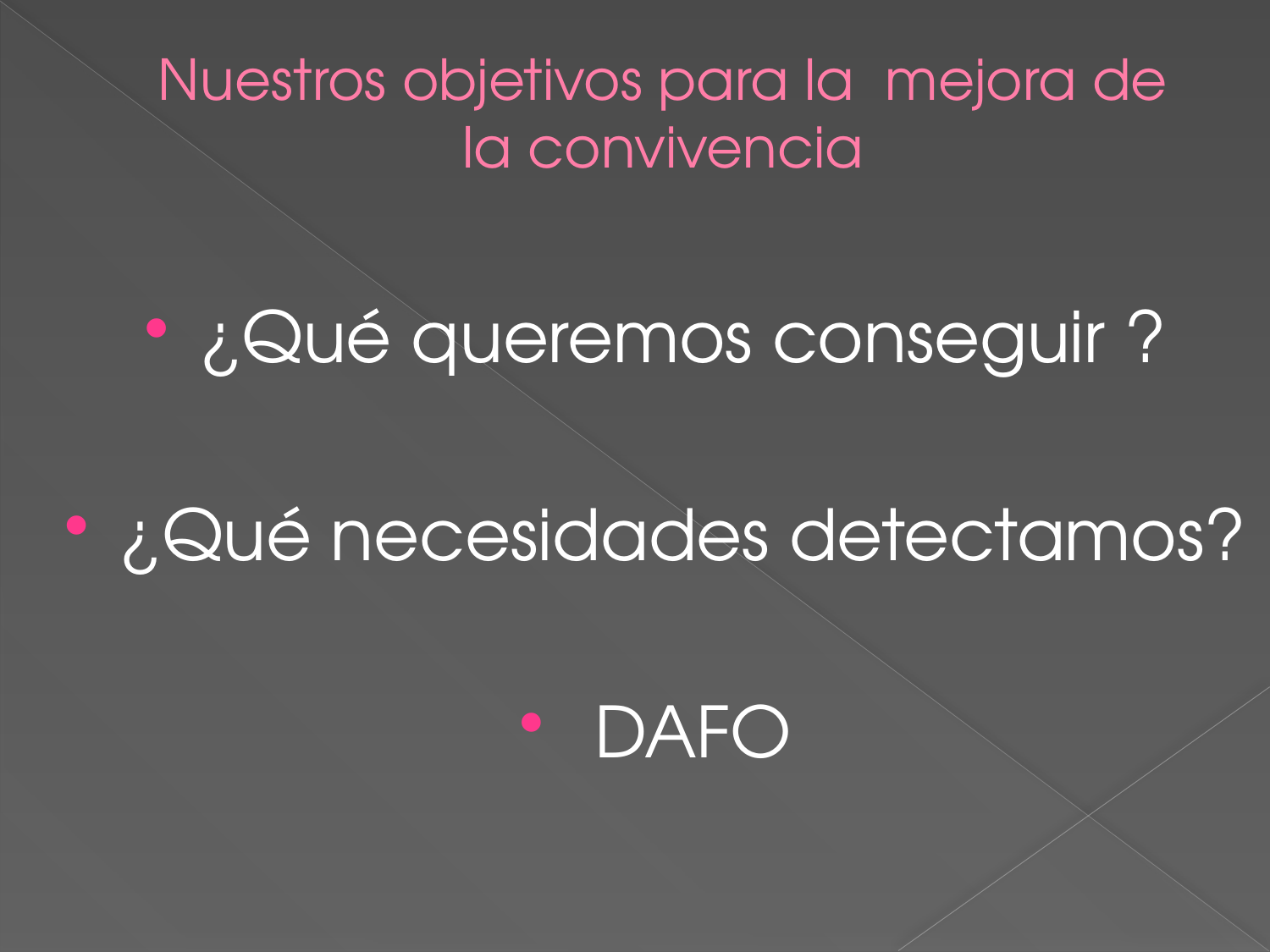

# Nuestros objetivos para la  mejora de la convivencia
¿Qué queremos conseguir ?

¿Qué necesidades detectamos?

 DAFO